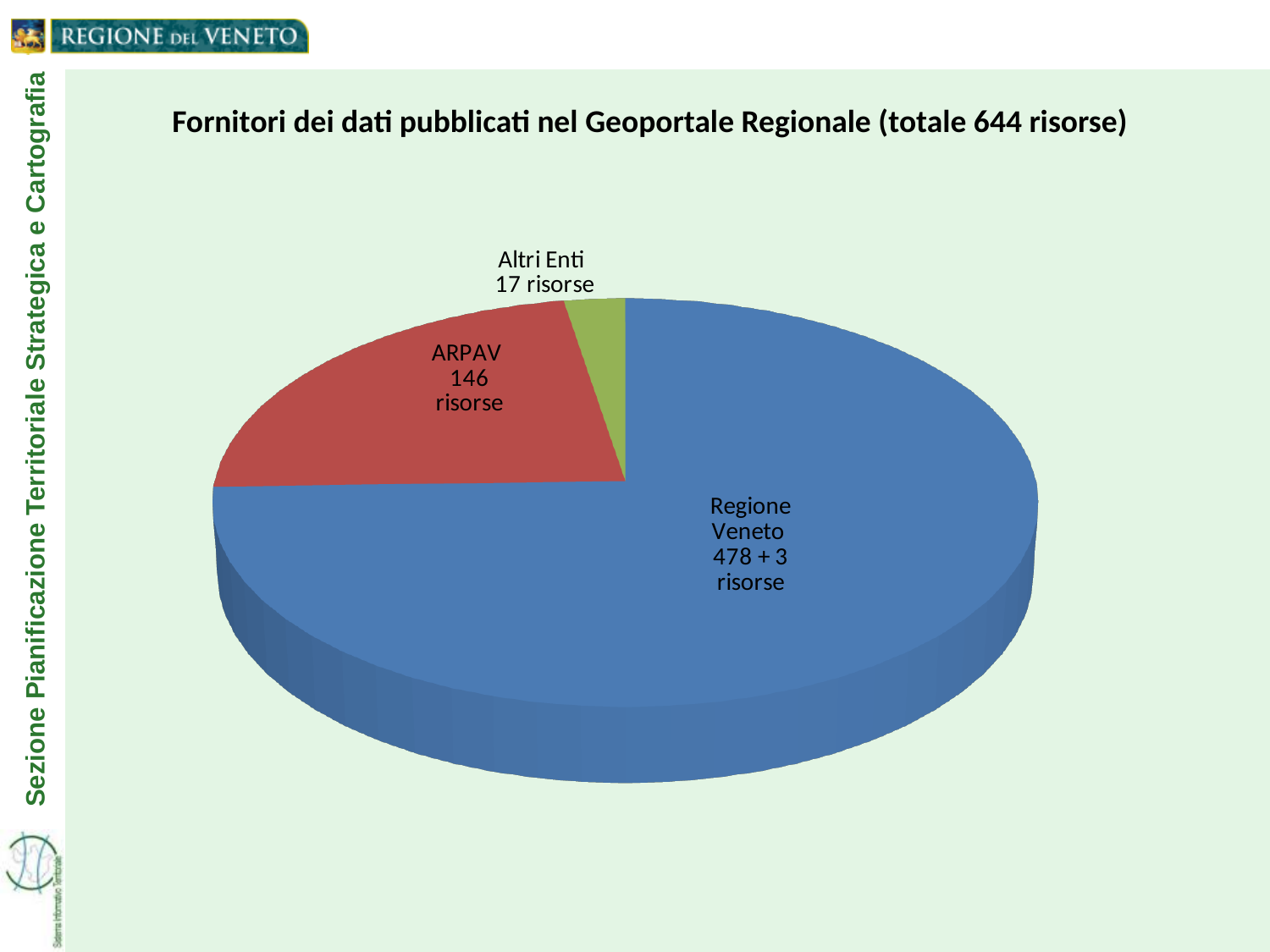

Fornitori dei dati pubblicati nel Geoportale Regionale (totale 644 risorse)

[unsupported chart]